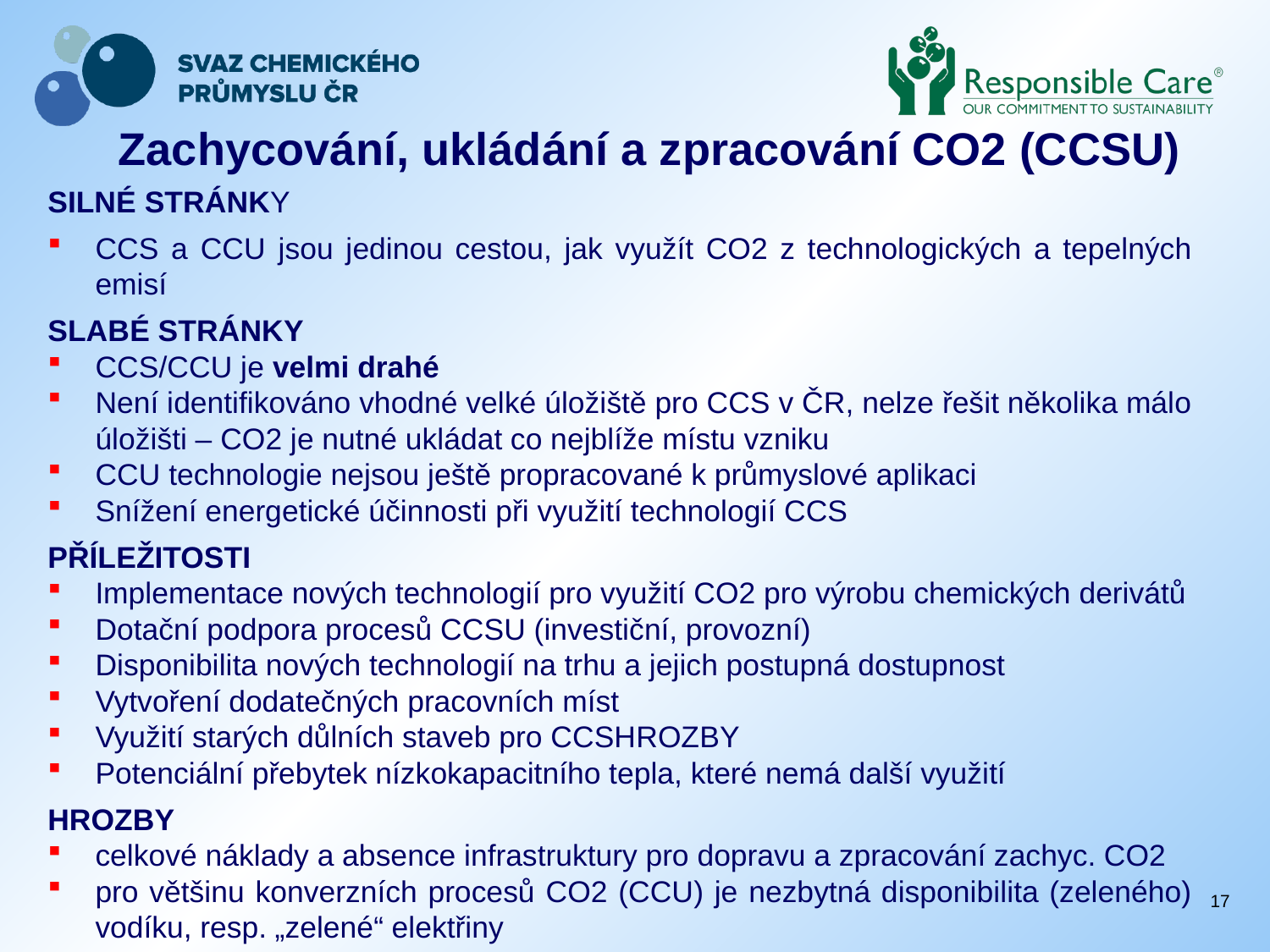

# Zachycování, ukládání a zpracování CO2 (CCSU)
SILNÉ STRÁNKY
CCS a CCU jsou jedinou cestou, jak využít CO2 z technologických a tepelných emisí
SLABÉ STRÁNKY
CCS/CCU je velmi drahé
Není identifikováno vhodné velké úložiště pro CCS v ČR, nelze řešit několika málo úložišti – CO2 je nutné ukládat co nejblíže místu vzniku
CCU technologie nejsou ještě propracované k průmyslové aplikaci
Snížení energetické účinnosti při využití technologií CCS
PŘÍLEŽITOSTI
Implementace nových technologií pro využití CO2 pro výrobu chemických derivátů
Dotační podpora procesů CCSU (investiční, provozní)
Disponibilita nových technologií na trhu a jejich postupná dostupnost
Vytvoření dodatečných pracovních míst
Využití starých důlních staveb pro CCSHROZBY
Potenciální přebytek nízkokapacitního tepla, které nemá další využití
HROZBY
celkové náklady a absence infrastruktury pro dopravu a zpracování zachyc. CO2
pro většinu konverzních procesů CO2 (CCU) je nezbytná disponibilita (zeleného) vodíku, resp. „zelené“ elektřiny

17